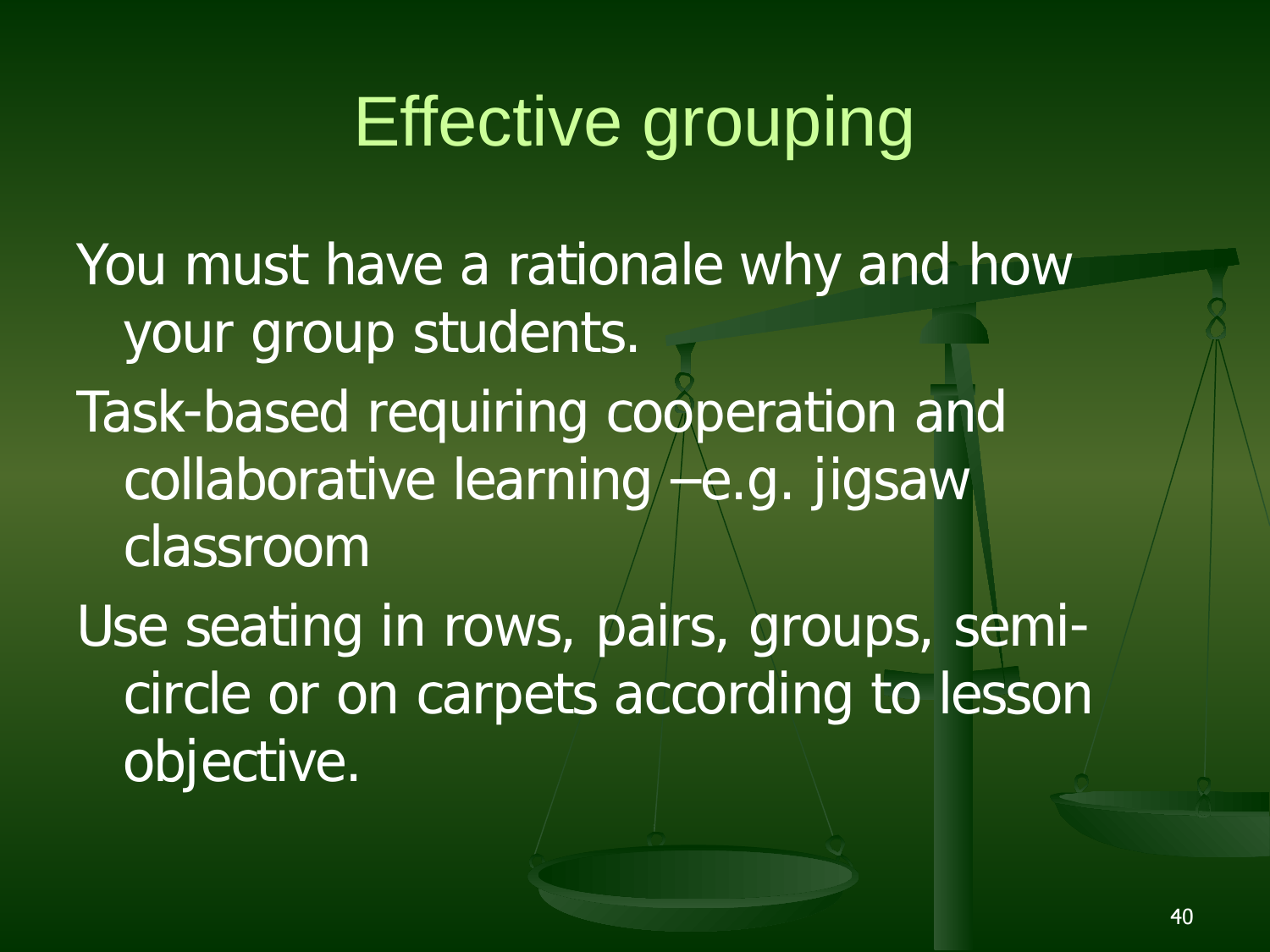

# Effective grouping
You must have a rationale why and how your group students.
Task-based requiring cooperation and collaborative learning –e.g. jigsaw classroom
Use seating in rows, pairs, groups, semi-circle or on carpets according to lesson objective.
40